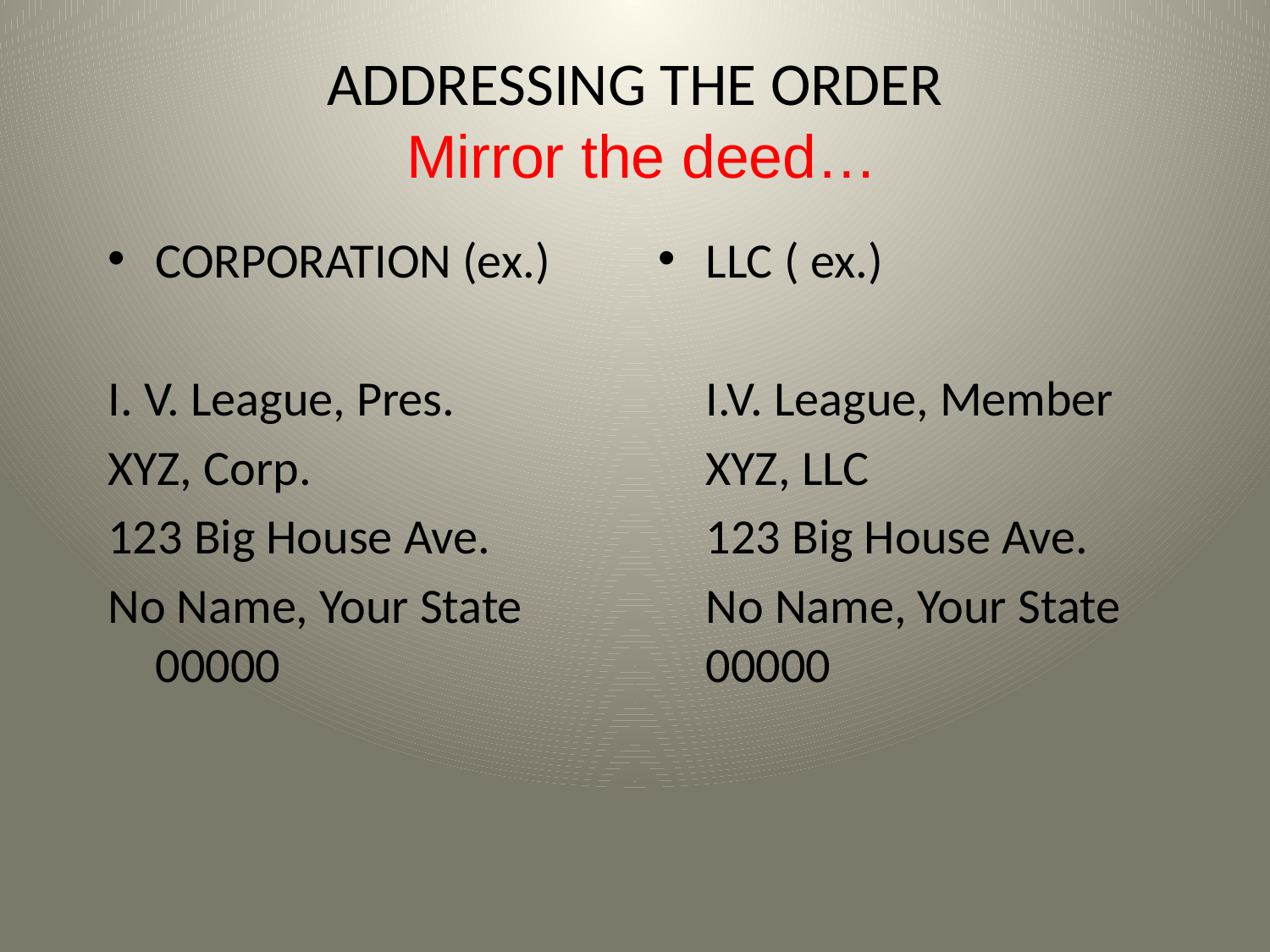

# ADDRESSING THE ORDER Mirror the deed…
CORPORATION (ex.)

I. V. League, Pres.
XYZ, Corp.
123 Big House Ave.
No Name, Your State 00000
LLC ( ex.)

	I.V. League, Member
	XYZ, LLC
	123 Big House Ave.
	No Name, Your State  00000